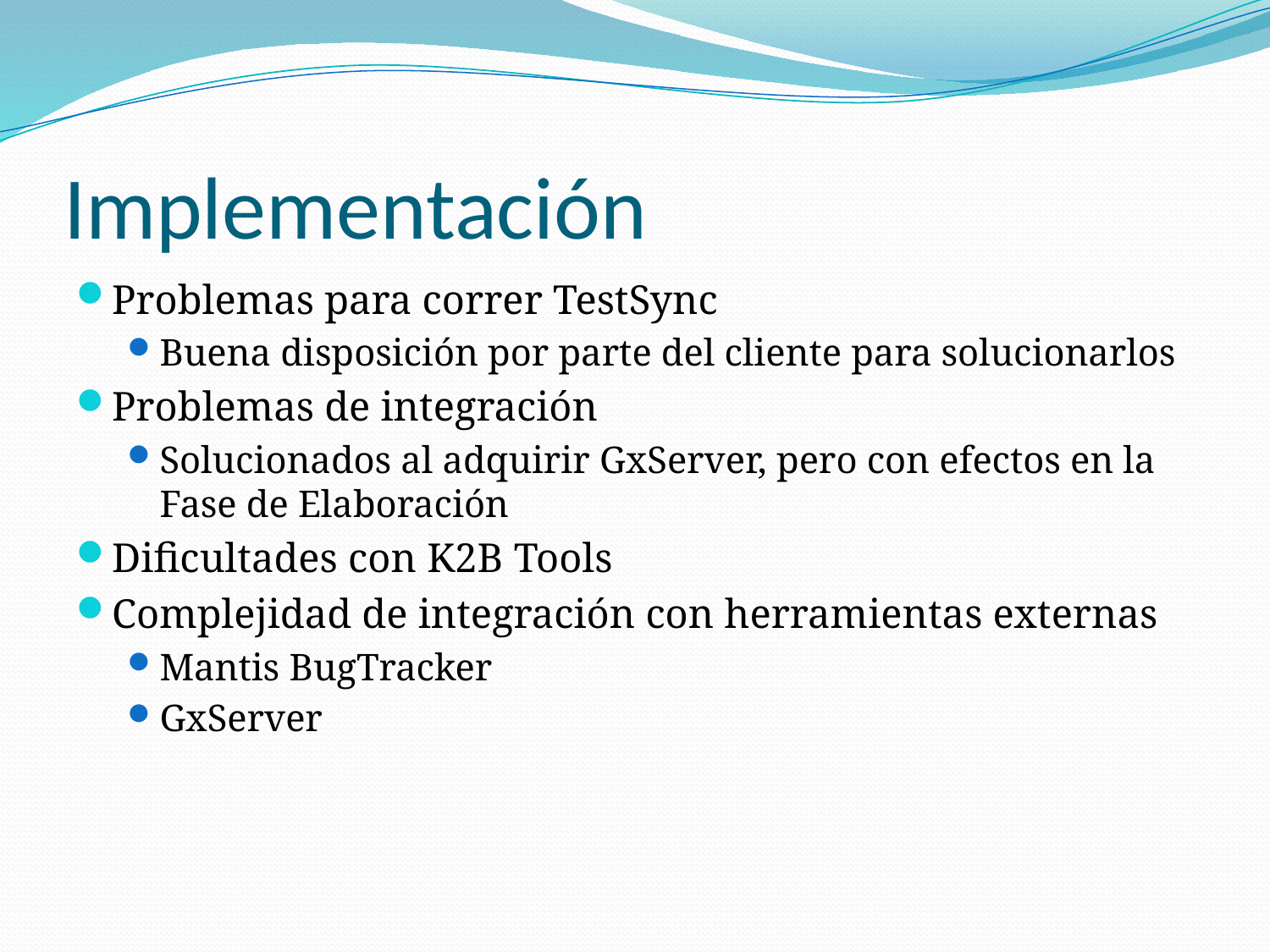

# Implementación
Problemas para correr TestSync
Buena disposición por parte del cliente para solucionarlos
Problemas de integración
Solucionados al adquirir GxServer, pero con efectos en la Fase de Elaboración
Dificultades con K2B Tools
Complejidad de integración con herramientas externas
Mantis BugTracker
GxServer